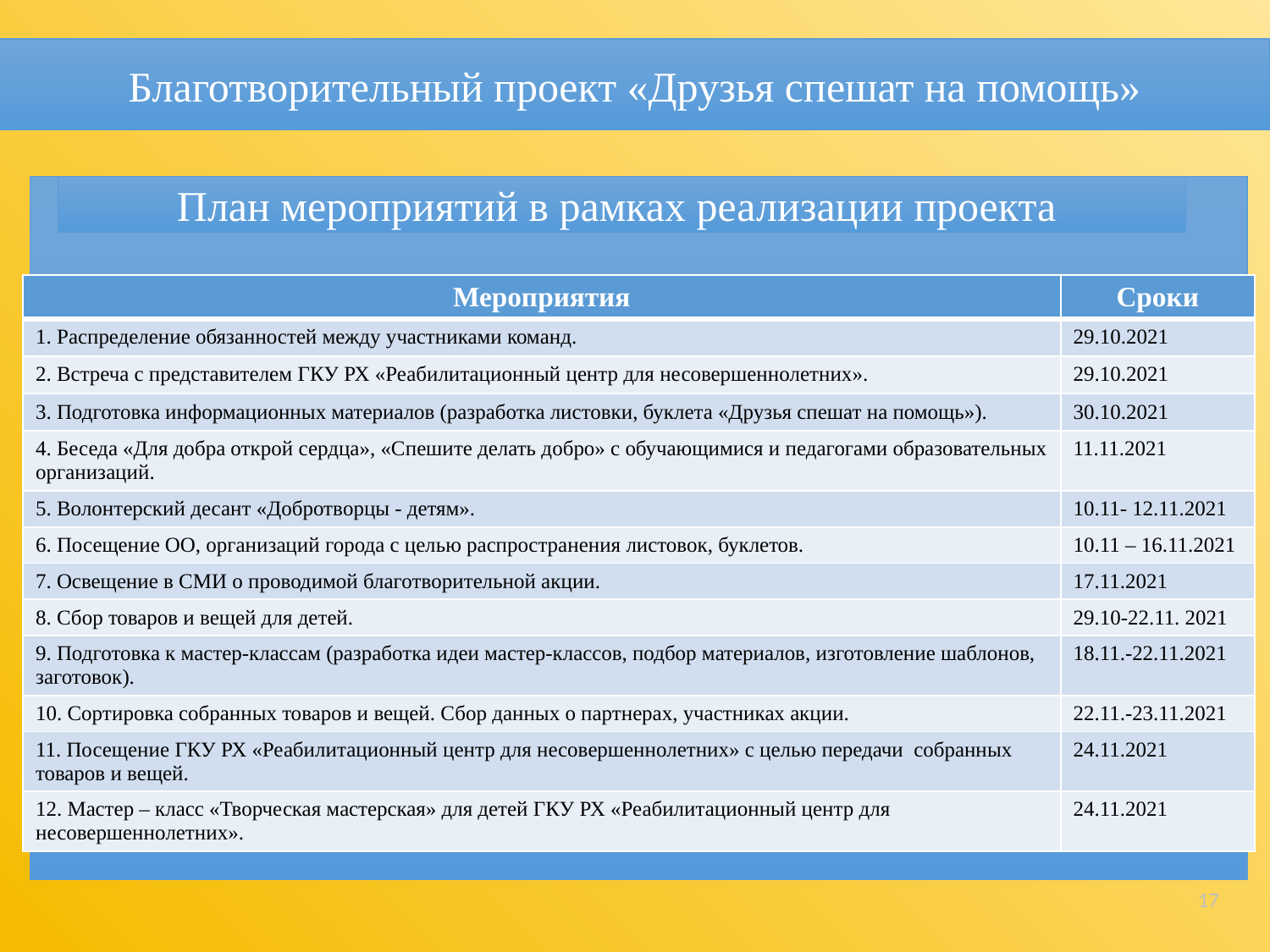

Благотворительный проект «Друзья спешат на помощь»

План мероприятий в рамках реализации проекта
| Мероприятия | Сроки |
| --- | --- |
| 1. Распределение обязанностей между участниками команд. | 29.10.2021 |
| 2. Встреча с представителем ГКУ РХ «Реабилитационный центр для несовершеннолетних». | 29.10.2021 |
| 3. Подготовка информационных материалов (разработка листовки, буклета «Друзья спешат на помощь»). | 30.10.2021 |
| 4. Беседа «Для добра открой сердца», «Спешите делать добро» с обучающимися и педагогами образовательных организаций. | 11.11.2021 |
| 5. Волонтерский десант «Добротворцы - детям». | 10.11- 12.11.2021 |
| 6. Посещение ОО, организаций города с целью распространения листовок, буклетов. | 10.11 – 16.11.2021 |
| 7. Освещение в СМИ о проводимой благотворительной акции. | 17.11.2021 |
| 8. Сбор товаров и вещей для детей. | 29.10-22.11. 2021 |
| 9. Подготовка к мастер-классам (разработка идеи мастер-классов, подбор материалов, изготовление шаблонов, заготовок). | 18.11.-22.11.2021 |
| 10. Сортировка собранных товаров и вещей. Сбор данных о партнерах, участниках акции. | 22.11.-23.11.2021 |
| 11. Посещение ГКУ РХ «Реабилитационный центр для несовершеннолетних» с целью передачи собранных товаров и вещей. | 24.11.2021 |
| 12. Мастер – класс «Творческая мастерская» для детей ГКУ РХ «Реабилитационный центр для несовершеннолетних». | 24.11.2021 |
17